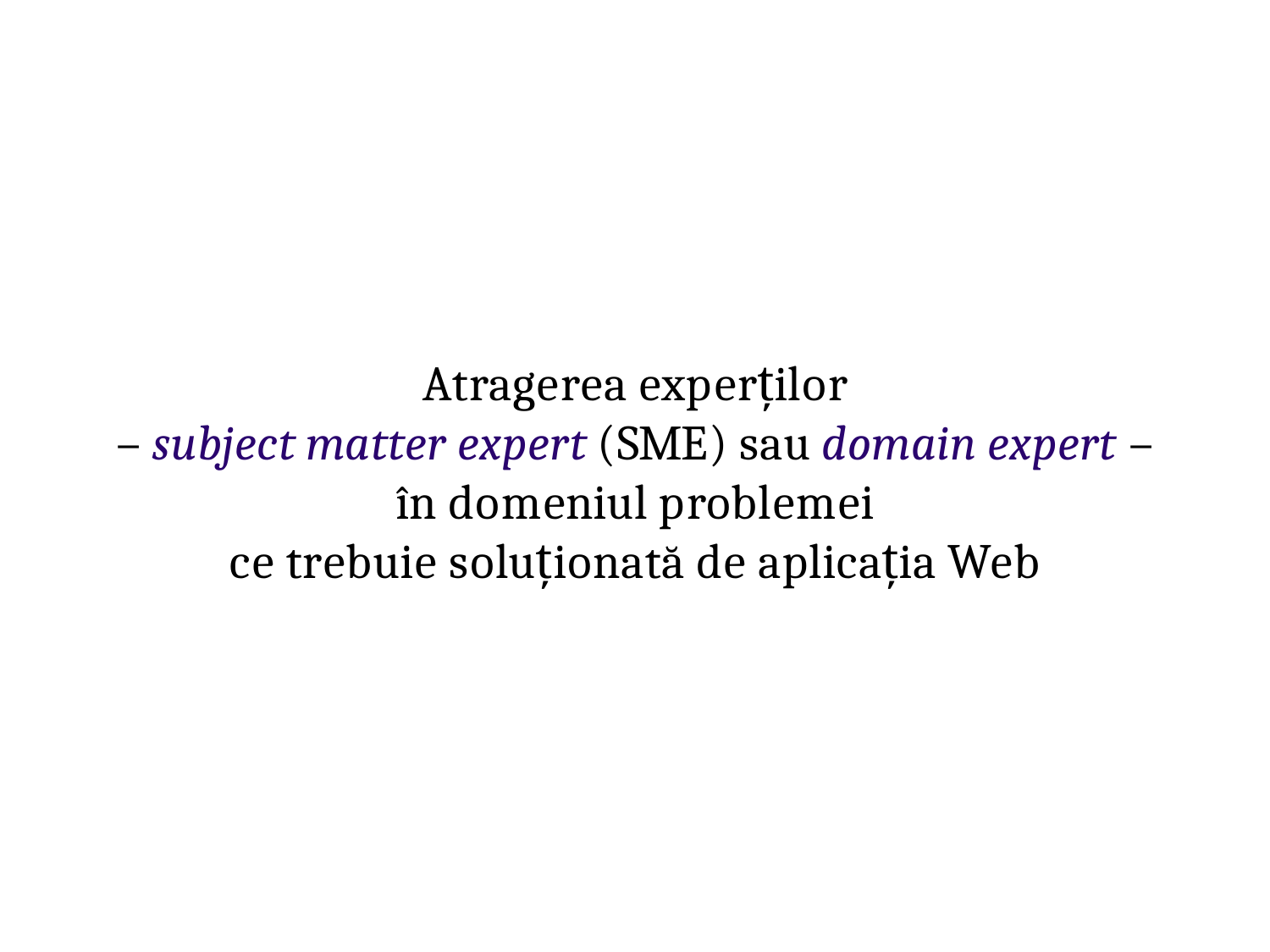

Atragerea experților
– subject matter expert (SME) sau domain expert –
în domeniul problemei
ce trebuie soluționată de aplicația Web